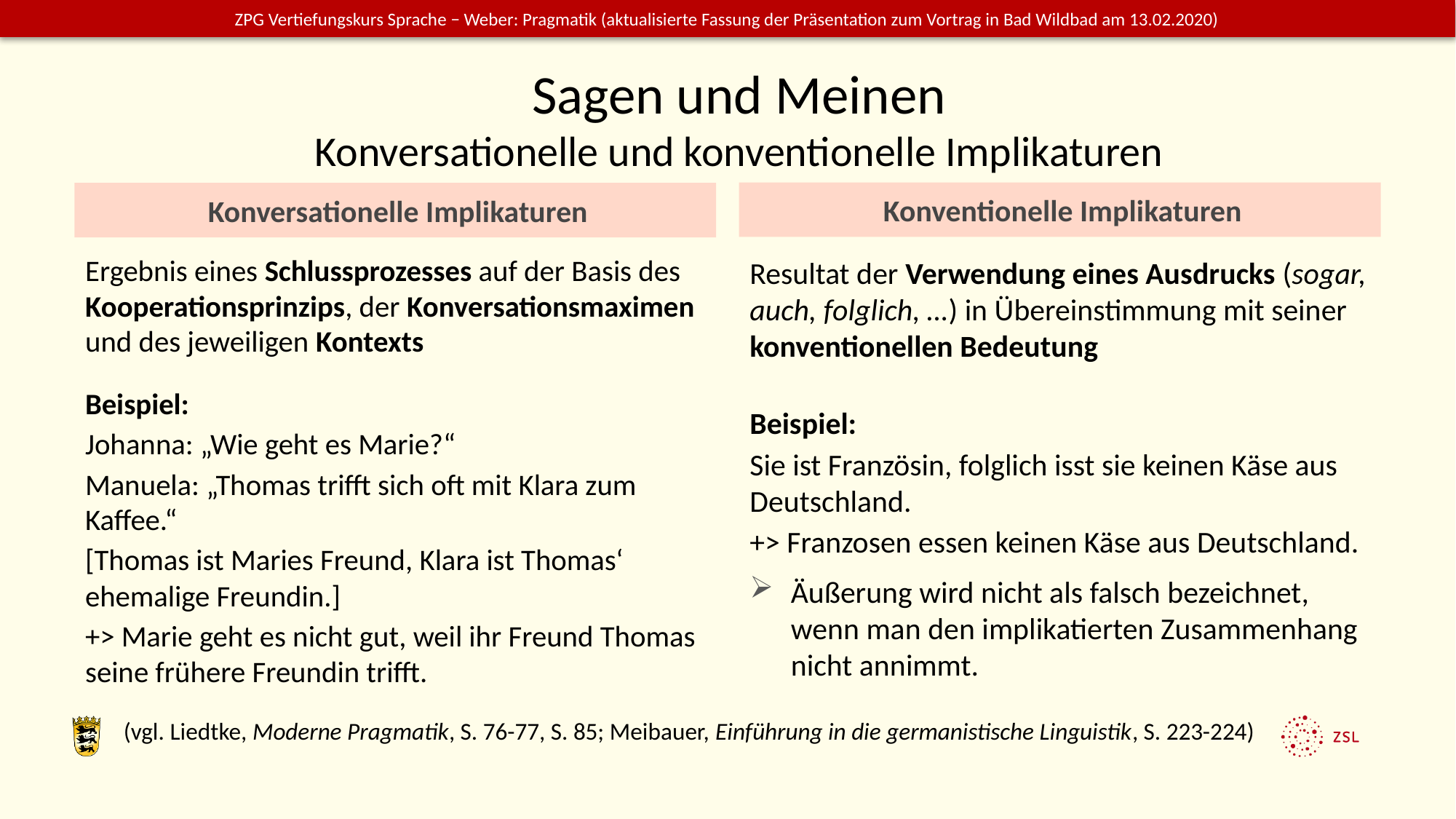

# Sagen und Meinen Konversationelle und konventionelle Implikaturen
Konventionelle Implikaturen
Konversationelle Implikaturen
Ergebnis eines Schlussprozesses auf der Basis des Kooperationsprinzips, der Konversationsmaximen und des jeweiligen Kontexts
Beispiel:
Johanna: „Wie geht es Marie?“
Manuela: „Thomas trifft sich oft mit Klara zum Kaffee.“
[Thomas ist Maries Freund, Klara ist Thomas‘ ehemalige Freundin.]
+> Marie geht es nicht gut, weil ihr Freund Thomas seine frühere Freundin trifft.

Resultat der Verwendung eines Ausdrucks (sogar, auch, folglich, …) in Übereinstimmung mit seiner konventionellen Bedeutung
Beispiel:
Sie ist Französin, folglich isst sie keinen Käse aus Deutschland.
+> Franzosen essen keinen Käse aus Deutschland.
Äußerung wird nicht als falsch bezeichnet, wenn man den implikatierten Zusammenhang nicht annimmt.
(vgl. Liedtke, Moderne Pragmatik, S. 76-77, S. 85; Meibauer, Einführung in die germanistische Linguistik, S. 223-224)